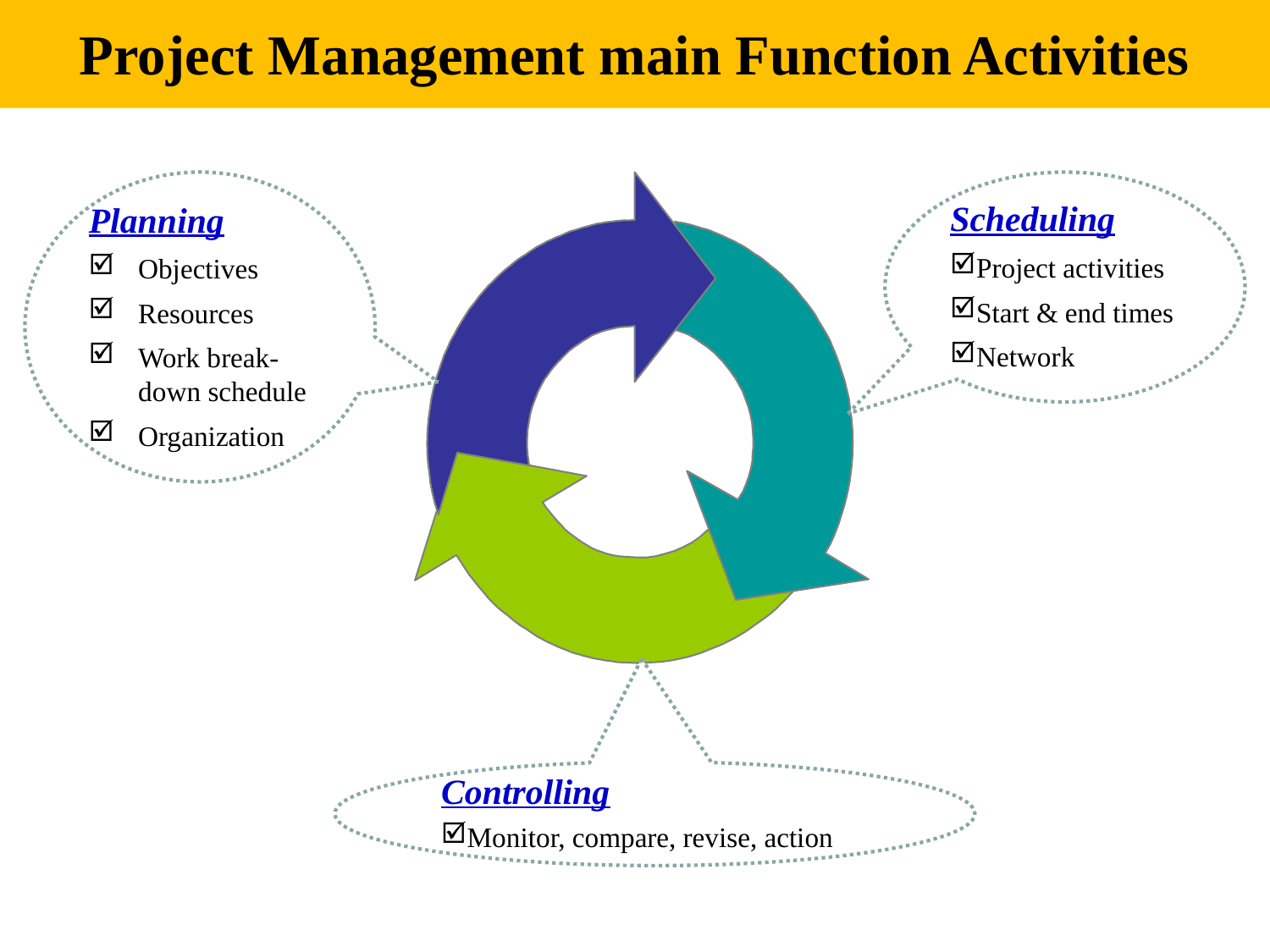

Project Management main Function Activities
Planning
Objectives
Resources
Work break-down schedule
Organization

Scheduling
Project activities
Start & end times
Network

Controlling
Monitor, compare, revise, action